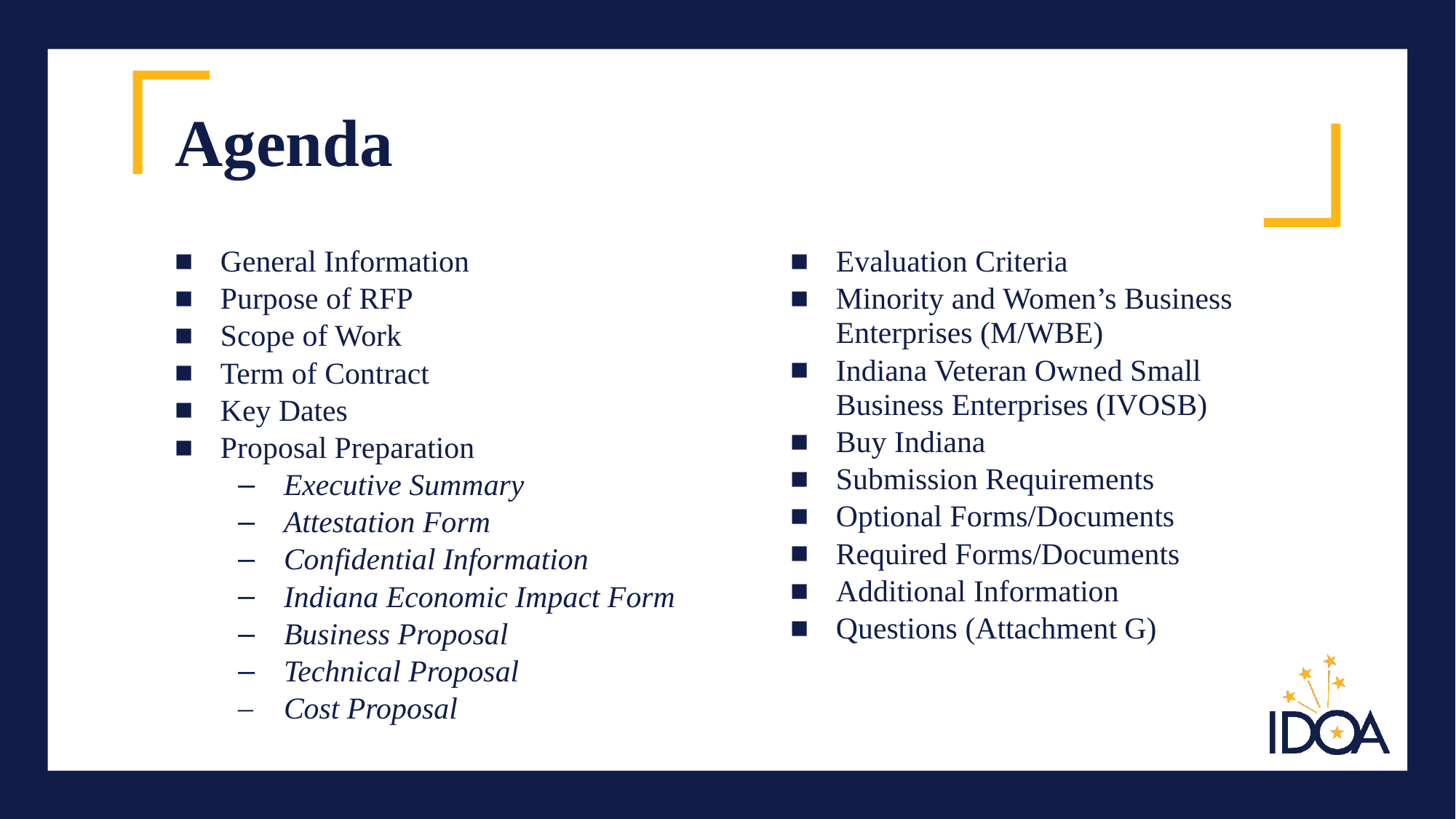

# Agenda
General Information
Purpose of RFP
Scope of Work
Term of Contract
Key Dates
Proposal Preparation
Executive Summary
Attestation Form
Confidential Information
Indiana Economic Impact Form
Business Proposal
Technical Proposal
Cost Proposal

Evaluation Criteria
Minority and Women’s Business Enterprises (M/WBE)
Indiana Veteran Owned Small Business Enterprises (IVOSB)
Buy Indiana
Submission Requirements
Optional Forms/Documents
Required Forms/Documents
Additional Information
Questions (Attachment G)